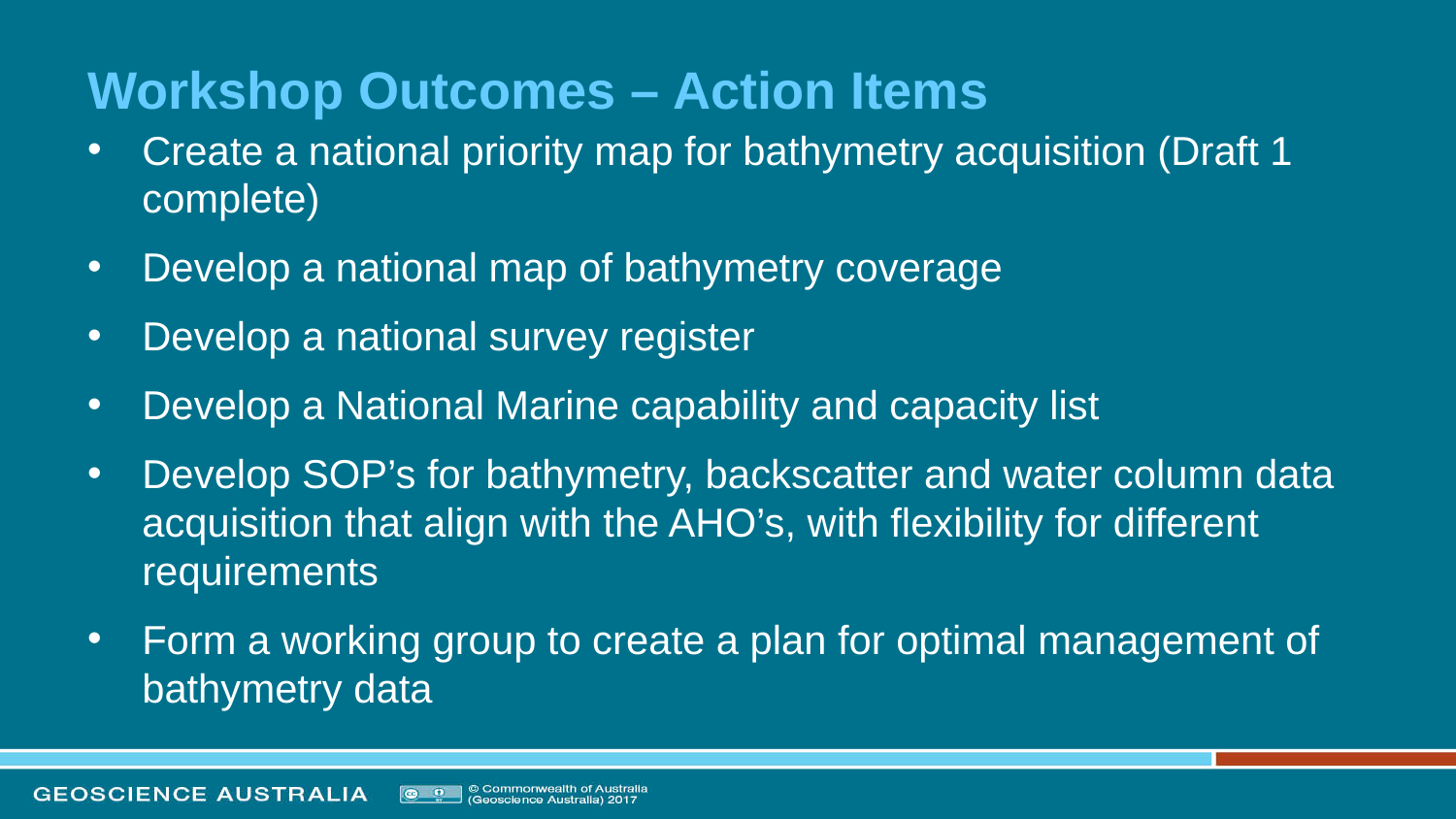

# Workshop Outcomes – Action Items
Create a national priority map for bathymetry acquisition (Draft 1 complete)
Develop a national map of bathymetry coverage
Develop a national survey register
Develop a National Marine capability and capacity list
Develop SOP’s for bathymetry, backscatter and water column data acquisition that align with the AHO’s, with flexibility for different requirements
Form a working group to create a plan for optimal management of bathymetry data